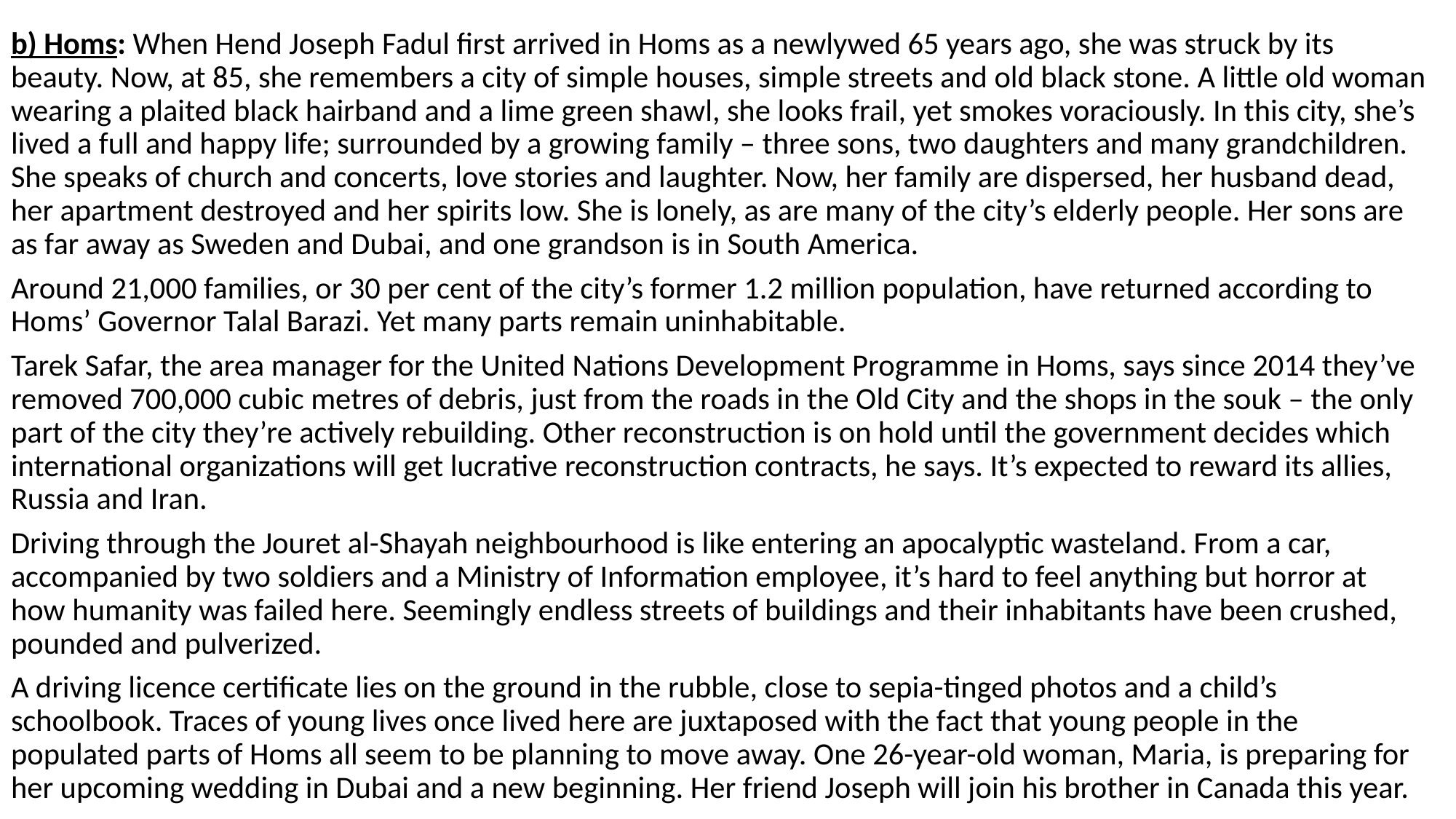

b) Homs: When Hend Joseph Fadul first arrived in Homs as a newlywed 65 years ago, she was struck by its beauty. Now, at 85, she remembers a city of simple houses, simple streets and old black stone. A little old woman wearing a plaited black hairband and a lime green shawl, she looks frail, yet smokes voraciously. In this city, she’s lived a full and happy life; surrounded by a growing family – three sons, two daughters and many grandchildren. She speaks of church and concerts, love stories and laughter. Now, her family are dispersed, her husband dead, her apartment destroyed and her spirits low. She is lonely, as are many of the city’s elderly people. Her sons are as far away as Sweden and Dubai, and one grandson is in South America.
Around 21,000 families, or 30 per cent of the city’s former 1.2 million population, have returned according to Homs’ Governor Talal Barazi. Yet many parts remain uninhabitable.
Tarek Safar, the area manager for the United Nations Development Programme in Homs, says since 2014 they’ve removed 700,000 cubic metres of debris, just from the roads in the Old City and the shops in the souk – the only part of the city they’re actively rebuilding. Other reconstruction is on hold until the government decides which international organizations will get lucrative reconstruction contracts, he says. It’s expected to reward its allies, Russia and Iran.
Driving through the Jouret al-Shayah neighbourhood is like entering an apocalyptic wasteland. From a car, accompanied by two soldiers and a Ministry of Information employee, it’s hard to feel anything but horror at how humanity was failed here. Seemingly endless streets of buildings and their inhabitants have been crushed, pounded and pulverized.
A driving licence certificate lies on the ground in the rubble, close to sepia-tinged photos and a child’s schoolbook. Traces of young lives once lived here are juxtaposed with the fact that young people in the populated parts of Homs all seem to be planning to move away. One 26-year-old woman, Maria, is preparing for her upcoming wedding in Dubai and a new beginning. Her friend Joseph will join his brother in Canada this year.